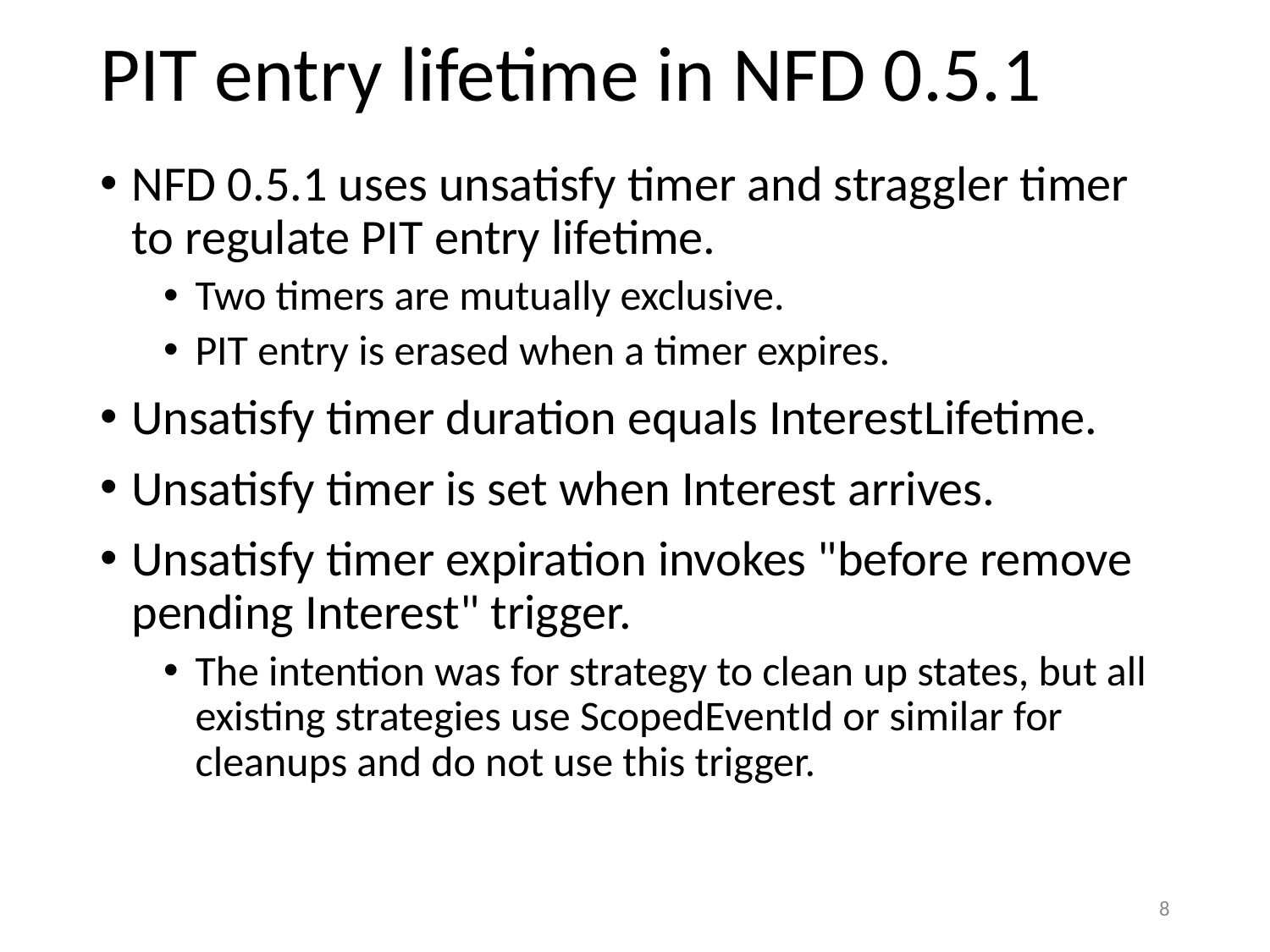

# PIT entry lifetime in NFD 0.5.1
NFD 0.5.1 uses unsatisfy timer and straggler timer to regulate PIT entry lifetime.
Two timers are mutually exclusive.
PIT entry is erased when a timer expires.
Unsatisfy timer duration equals InterestLifetime.
Unsatisfy timer is set when Interest arrives.
Unsatisfy timer expiration invokes "before remove pending Interest" trigger.
The intention was for strategy to clean up states, but all existing strategies use ScopedEventId or similar for cleanups and do not use this trigger.
8